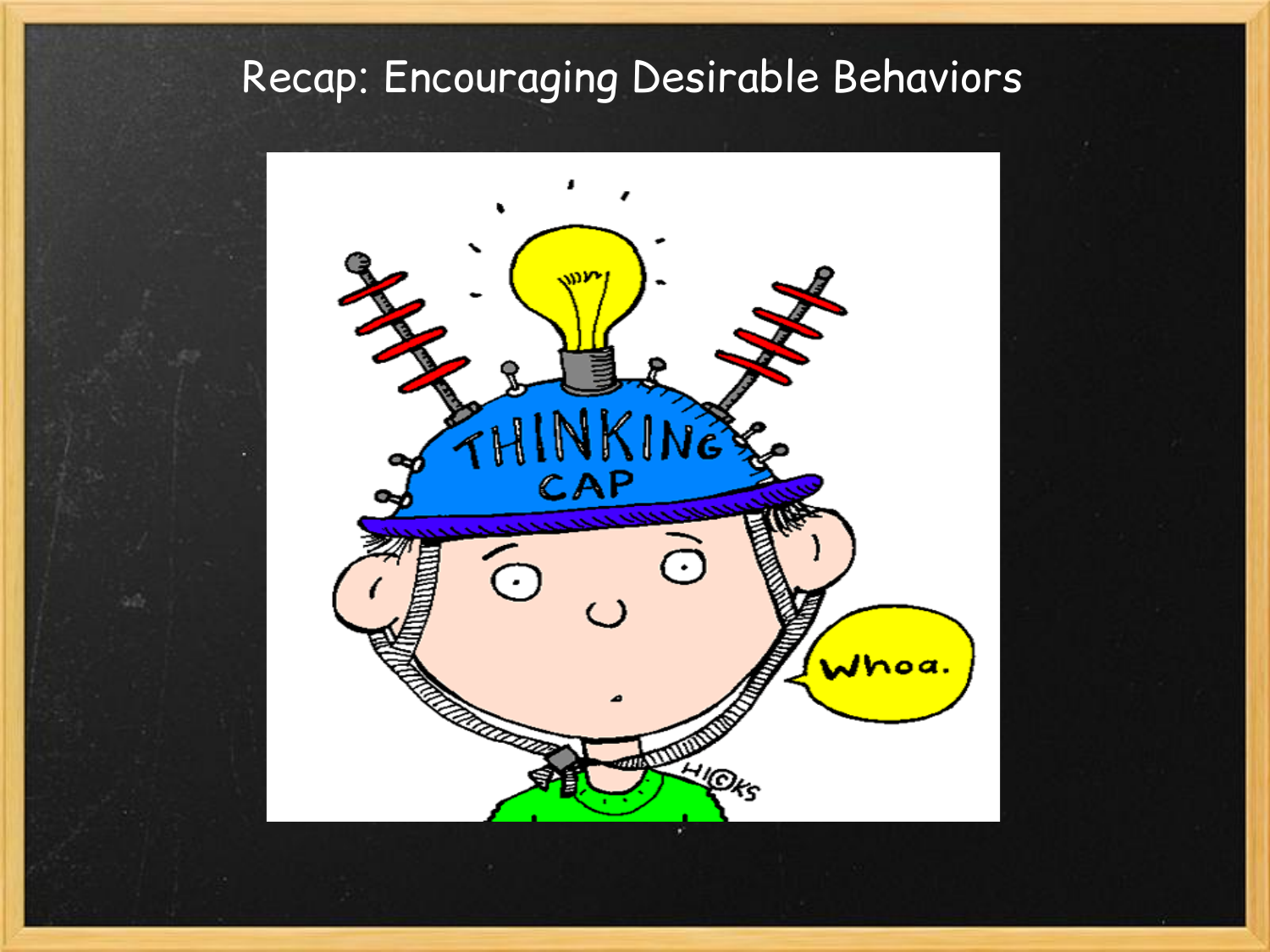

# Recap: Encouraging Desirable Behaviors

What do you think?